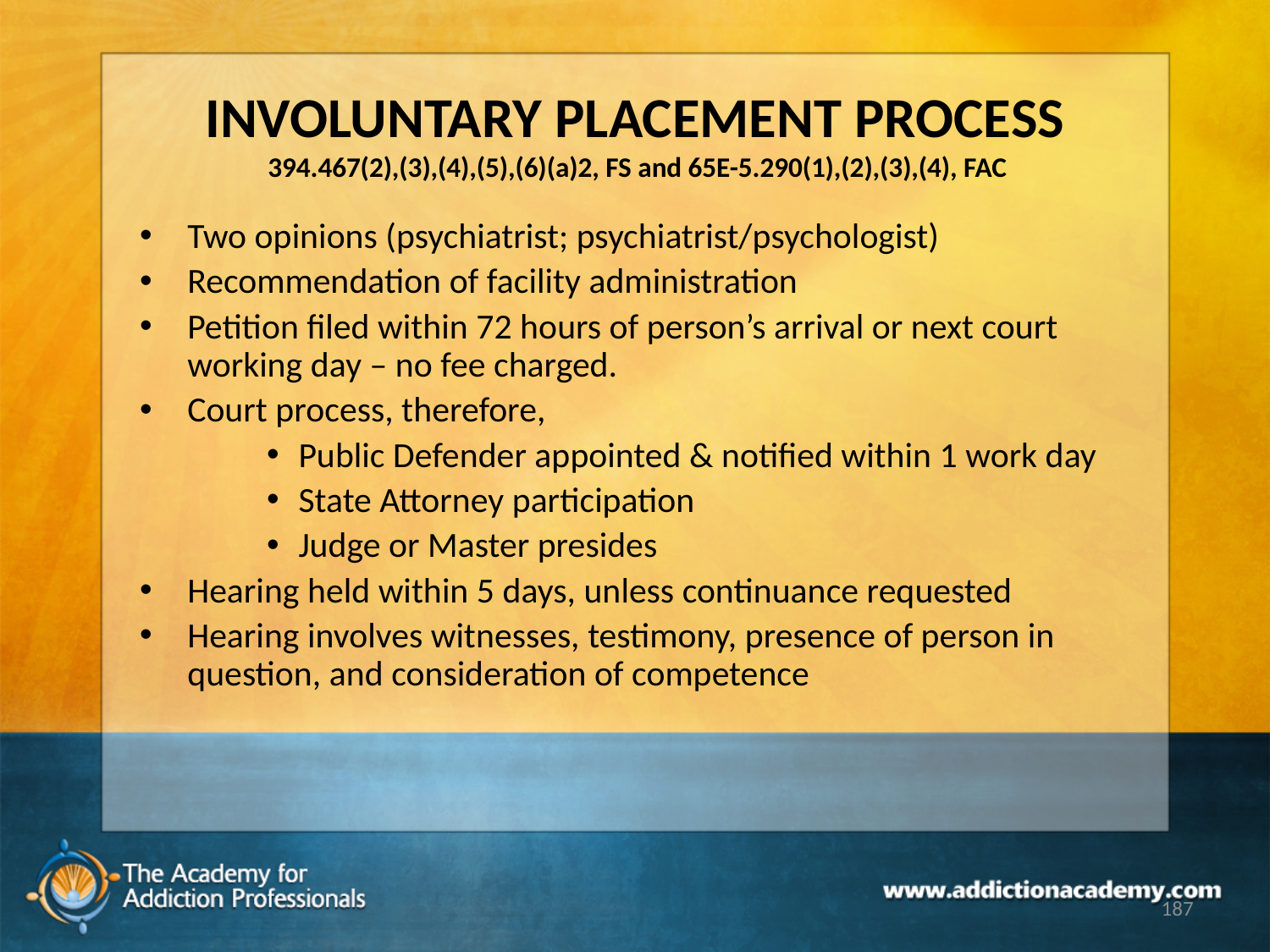

# INVOLUNTARY PLACEMENT PROCESS 394.467(2),(3),(4),(5),(6)(a)2, FS and 65E-5.290(1),(2),(3),(4), FAC
Two opinions (psychiatrist; psychiatrist/psychologist)
Recommendation of facility administration
Petition filed within 72 hours of person’s arrival or next court working day – no fee charged.
Court process, therefore,
Public Defender appointed & notified within 1 work day
State Attorney participation
Judge or Master presides
Hearing held within 5 days, unless continuance requested
Hearing involves witnesses, testimony, presence of person in question, and consideration of competence
187